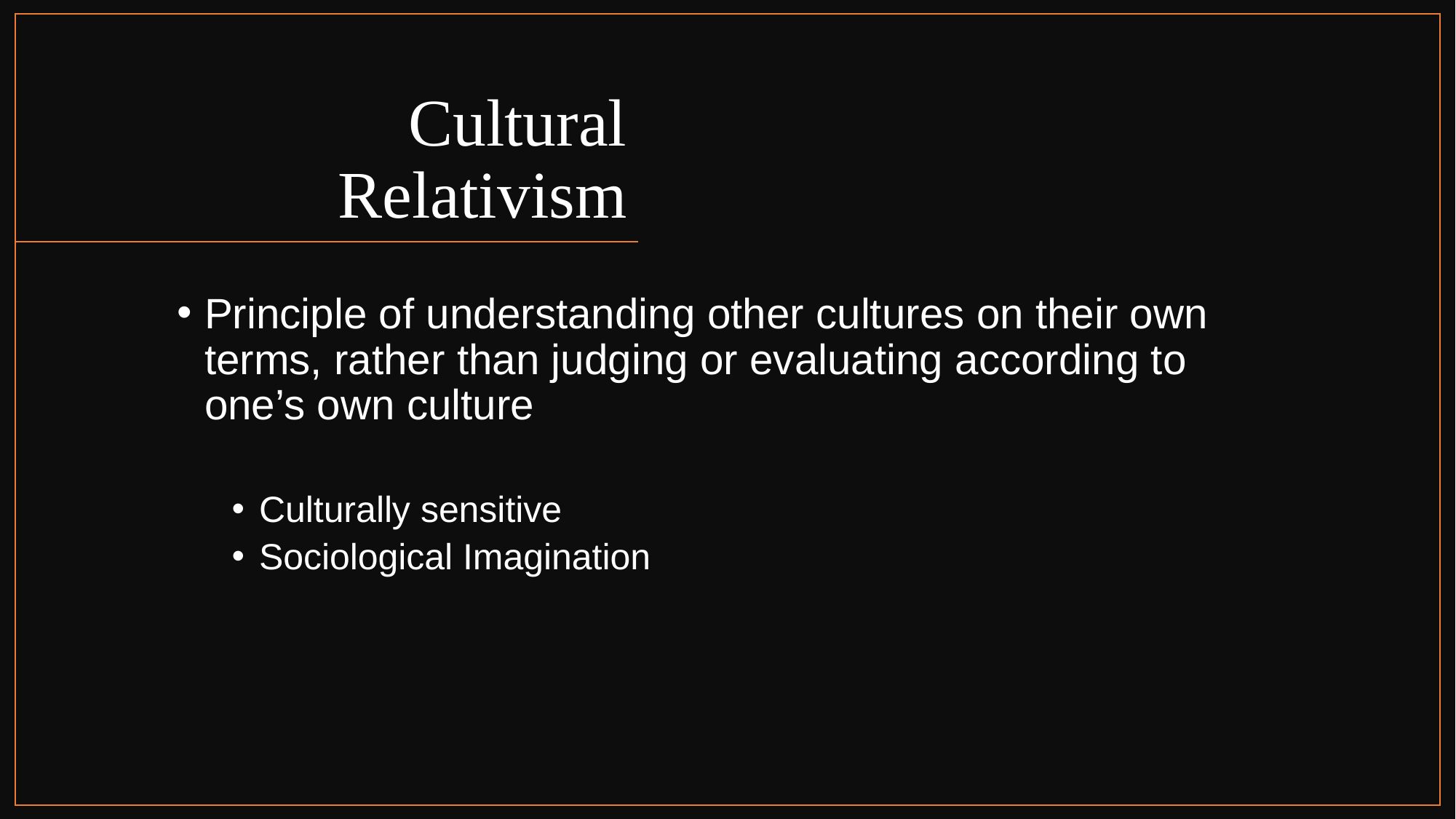

# Cultural Relativism
Principle of understanding other cultures on their own terms, rather than judging or evaluating according to one’s own culture

Culturally sensitive
Sociological Imagination